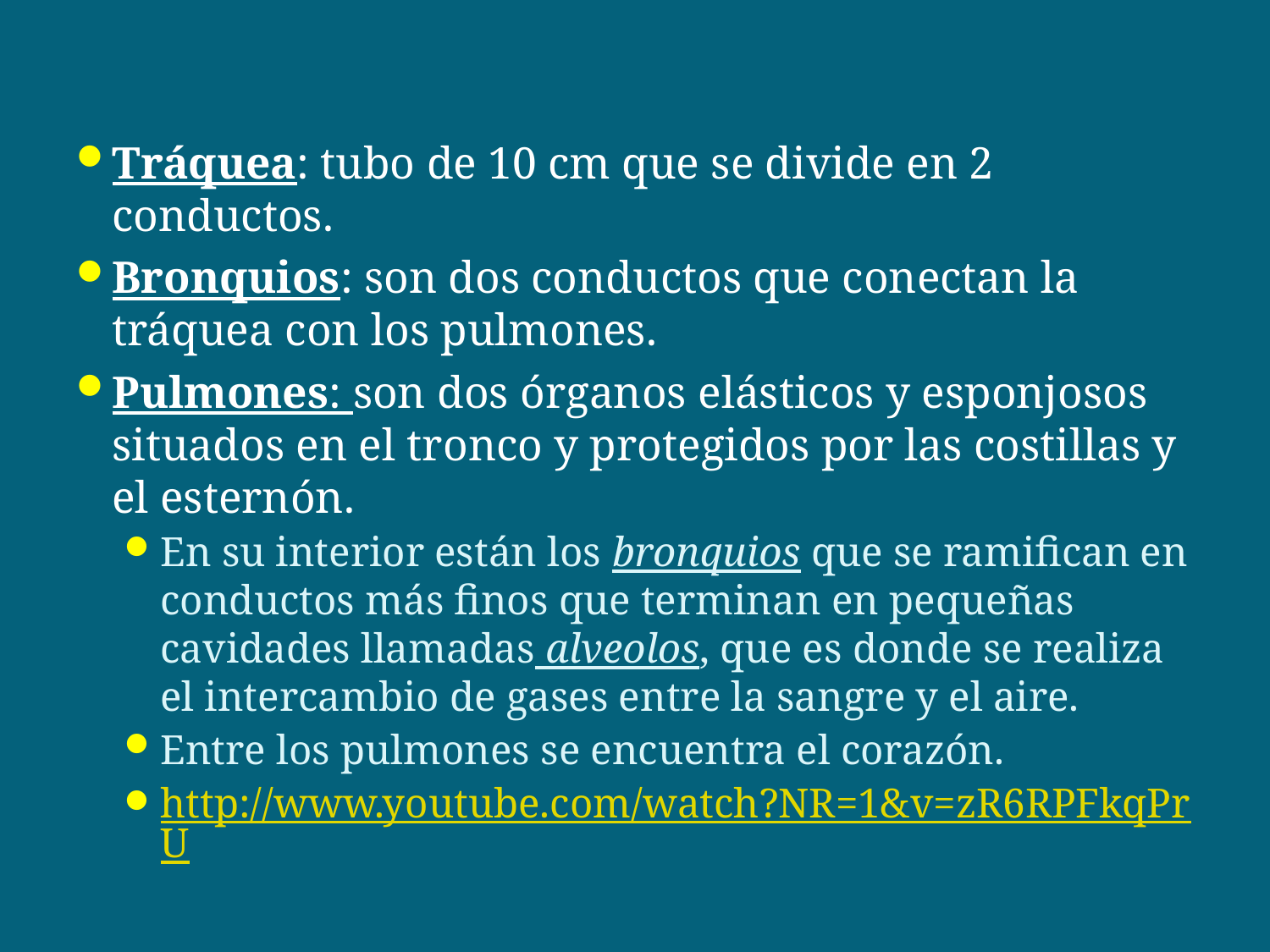

Tráquea: tubo de 10 cm que se divide en 2 conductos.
Bronquios: son dos conductos que conectan la tráquea con los pulmones.
Pulmones: son dos órganos elásticos y esponjosos situados en el tronco y protegidos por las costillas y el esternón.
En su interior están los bronquios que se ramifican en conductos más finos que terminan en pequeñas cavidades llamadas alveolos, que es donde se realiza el intercambio de gases entre la sangre y el aire.
Entre los pulmones se encuentra el corazón.
http://www.youtube.com/watch?NR=1&v=zR6RPFkqPrU